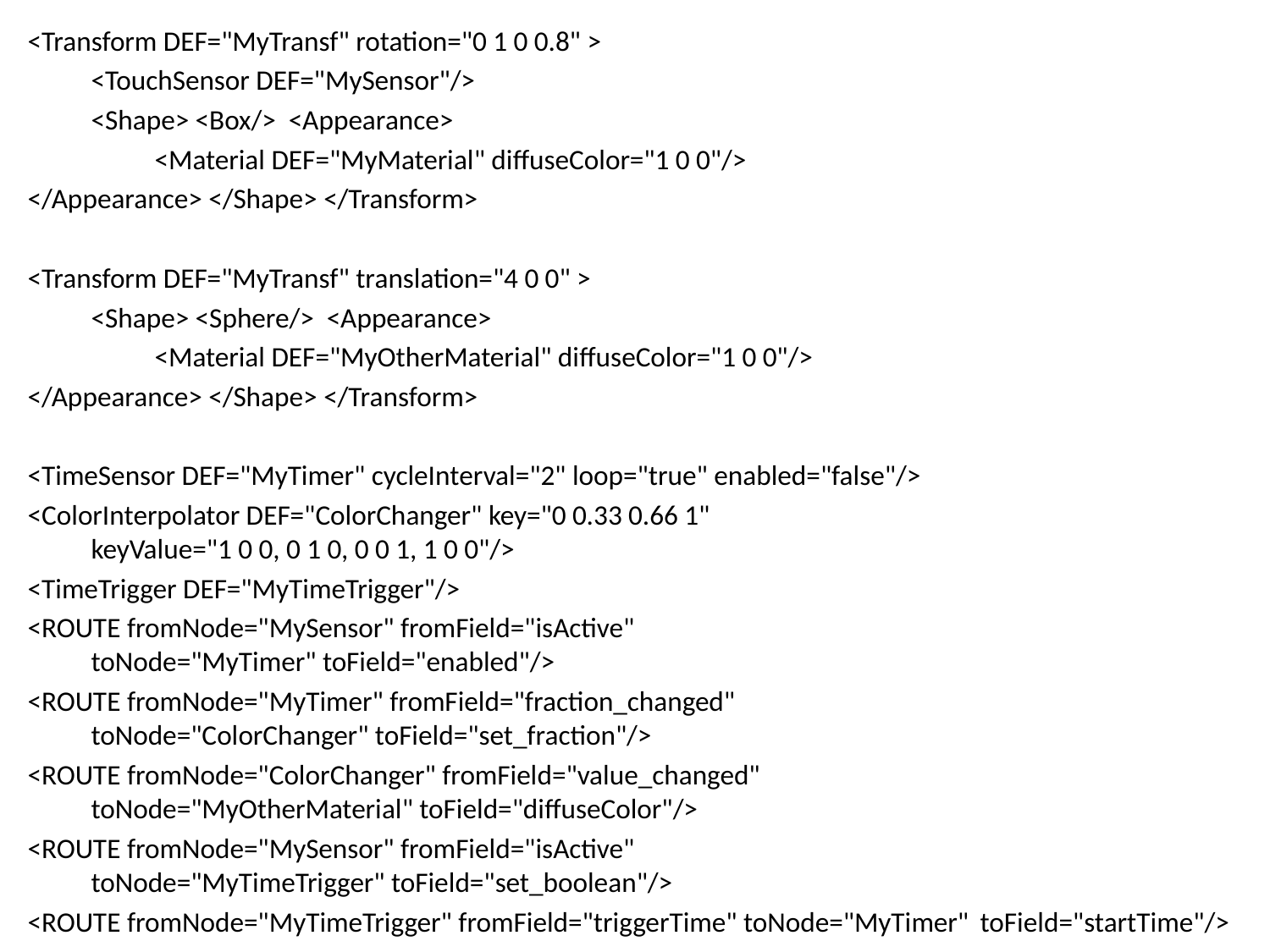

<Transform DEF="MyTransf" rotation="0 1 0 0.8" >
	<TouchSensor DEF="MySensor"/>
	<Shape> <Box/>  <Appearance>
		<Material DEF="MyMaterial" diffuseColor="1 0 0"/>
</Appearance> </Shape> </Transform>

<Transform DEF="MyTransf" translation="4 0 0" >
	<Shape> <Sphere/>  <Appearance>
		<Material DEF="MyOtherMaterial" diffuseColor="1 0 0"/>
</Appearance> </Shape> </Transform>

<TimeSensor DEF="MyTimer" cycleInterval="2" loop="true" enabled="false"/>
<ColorInterpolator DEF="ColorChanger" key="0 0.33 0.66 1"
	keyValue="1 0 0, 0 1 0, 0 0 1, 1 0 0"/>
<TimeTrigger DEF="MyTimeTrigger"/>
<ROUTE fromNode="MySensor" fromField="isActive"
	toNode="MyTimer" toField="enabled"/>
<ROUTE fromNode="MyTimer" fromField="fraction_changed"
	toNode="ColorChanger" toField="set_fraction"/>
<ROUTE fromNode="ColorChanger" fromField="value_changed"
	toNode="MyOtherMaterial" toField="diffuseColor"/>
<ROUTE fromNode="MySensor" fromField="isActive"
	toNode="MyTimeTrigger" toField="set_boolean"/>
<ROUTE fromNode="MyTimeTrigger" fromField="triggerTime" toNode="MyTimer" 	toField="startTime"/>